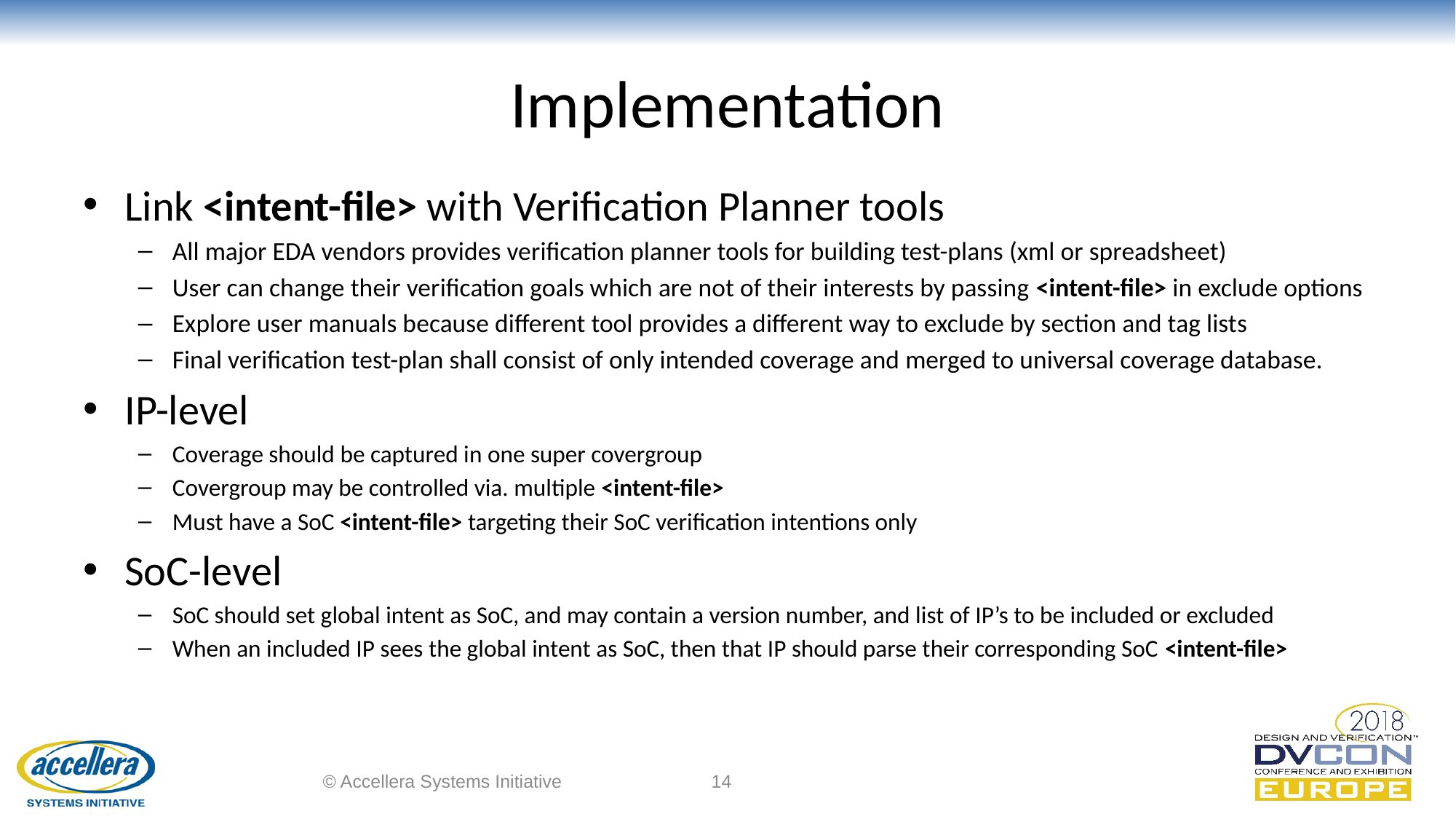

# Implementation
Link <intent-file> with Verification Planner tools
All major EDA vendors provides verification planner tools for building test-plans (xml or spreadsheet)
User can change their verification goals which are not of their interests by passing <intent-file> in exclude options
Explore user manuals because different tool provides a different way to exclude by section and tag lists
Final verification test-plan shall consist of only intended coverage and merged to universal coverage database.
IP-level
Coverage should be captured in one super covergroup
Covergroup may be controlled via. multiple <intent-file>
Must have a SoC <intent-file> targeting their SoC verification intentions only
SoC-level
SoC should set global intent as SoC, and may contain a version number, and list of IP’s to be included or excluded
When an included IP sees the global intent as SoC, then that IP should parse their corresponding SoC <intent-file>

© Accellera Systems Initiative
14